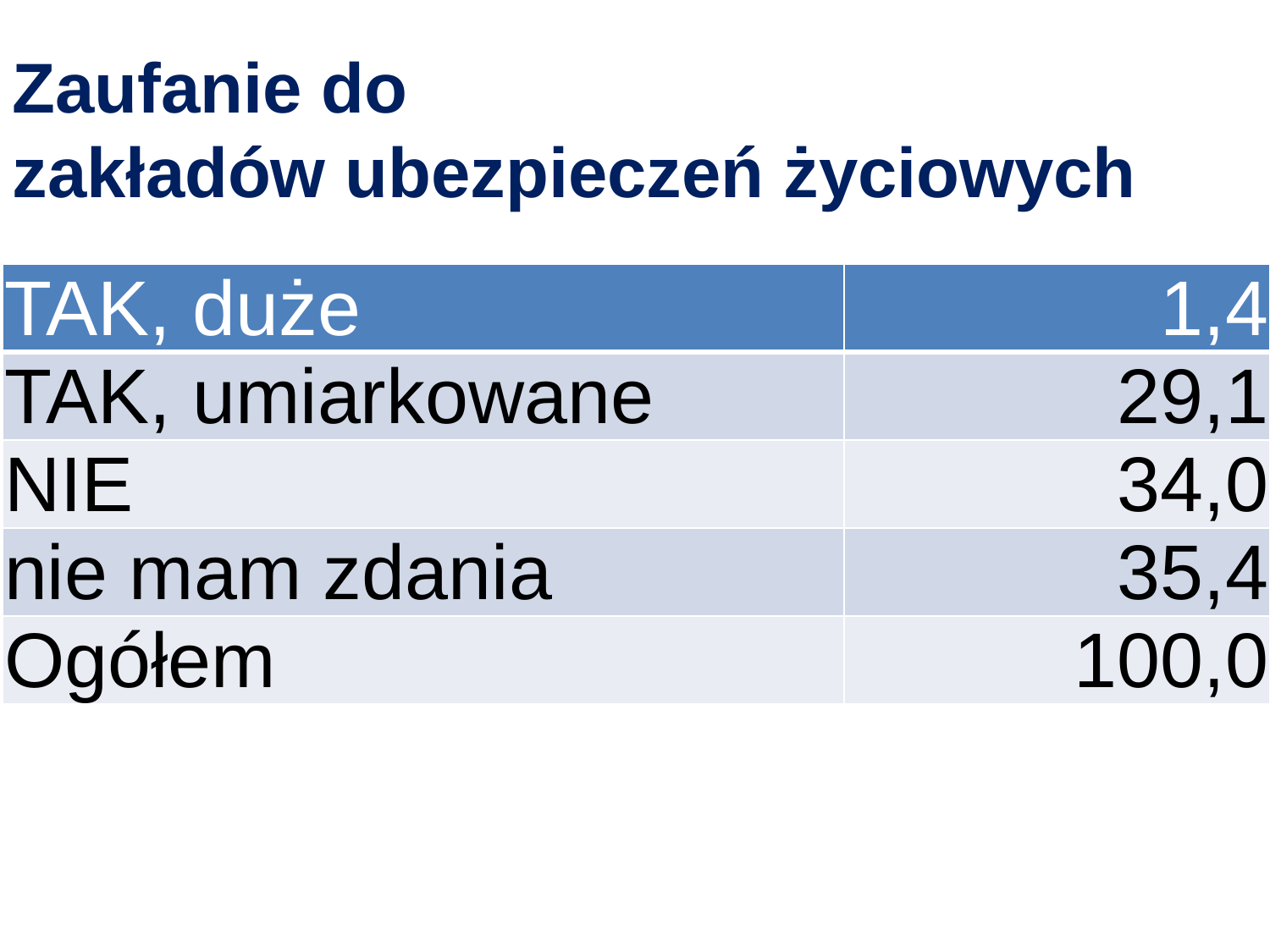

Zaufanie do
zakładów ubezpieczeń życiowych
| TAK, duże | 1,4 |
| --- | --- |
| TAK, umiarkowane | 29,1 |
| NIE | 34,0 |
| nie mam zdania | 35,4 |
| Ogółem | 100,0 |